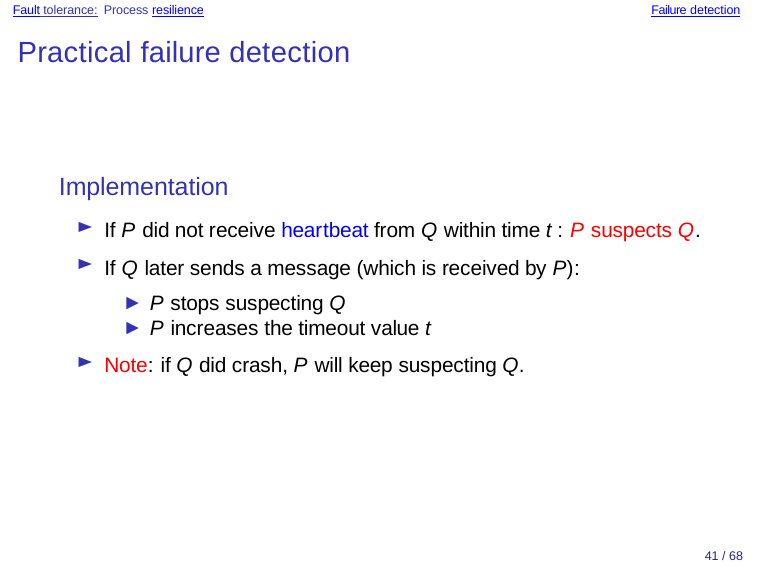

Fault tolerance: Process resilience
Failure detection
Practical failure detection
Implementation
If P did not receive heartbeat from Q within time t : P suspects Q.
If Q later sends a message (which is received by P):
P stops suspecting Q
P increases the timeout value t
Note: if Q did crash, P will keep suspecting Q.
41 / 68